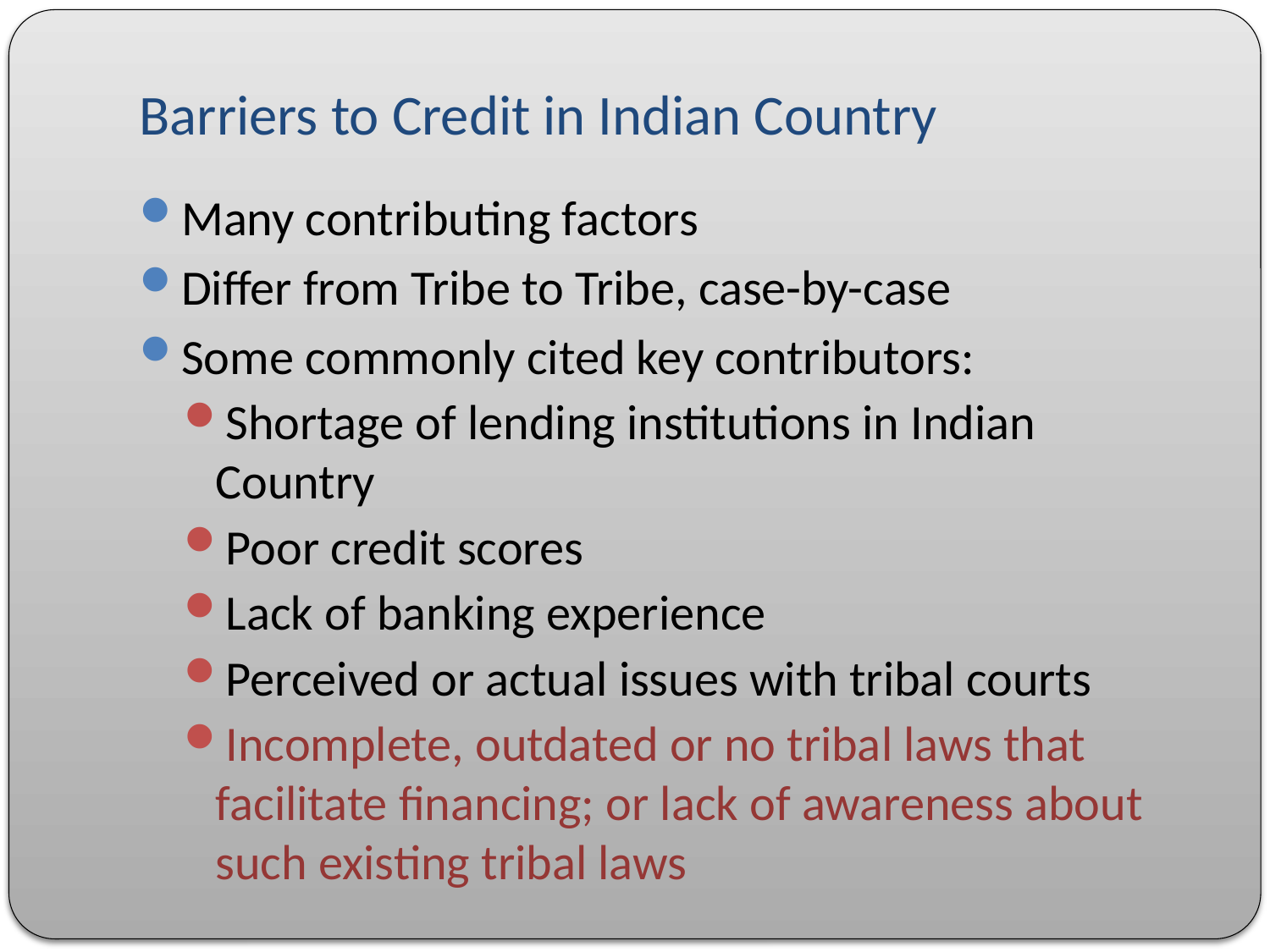

# Barriers to Credit in Indian Country
Many contributing factors
Differ from Tribe to Tribe, case-by-case
Some commonly cited key contributors:
Shortage of lending institutions in Indian Country
Poor credit scores
Lack of banking experience
Perceived or actual issues with tribal courts
Incomplete, outdated or no tribal laws that facilitate financing; or lack of awareness about such existing tribal laws